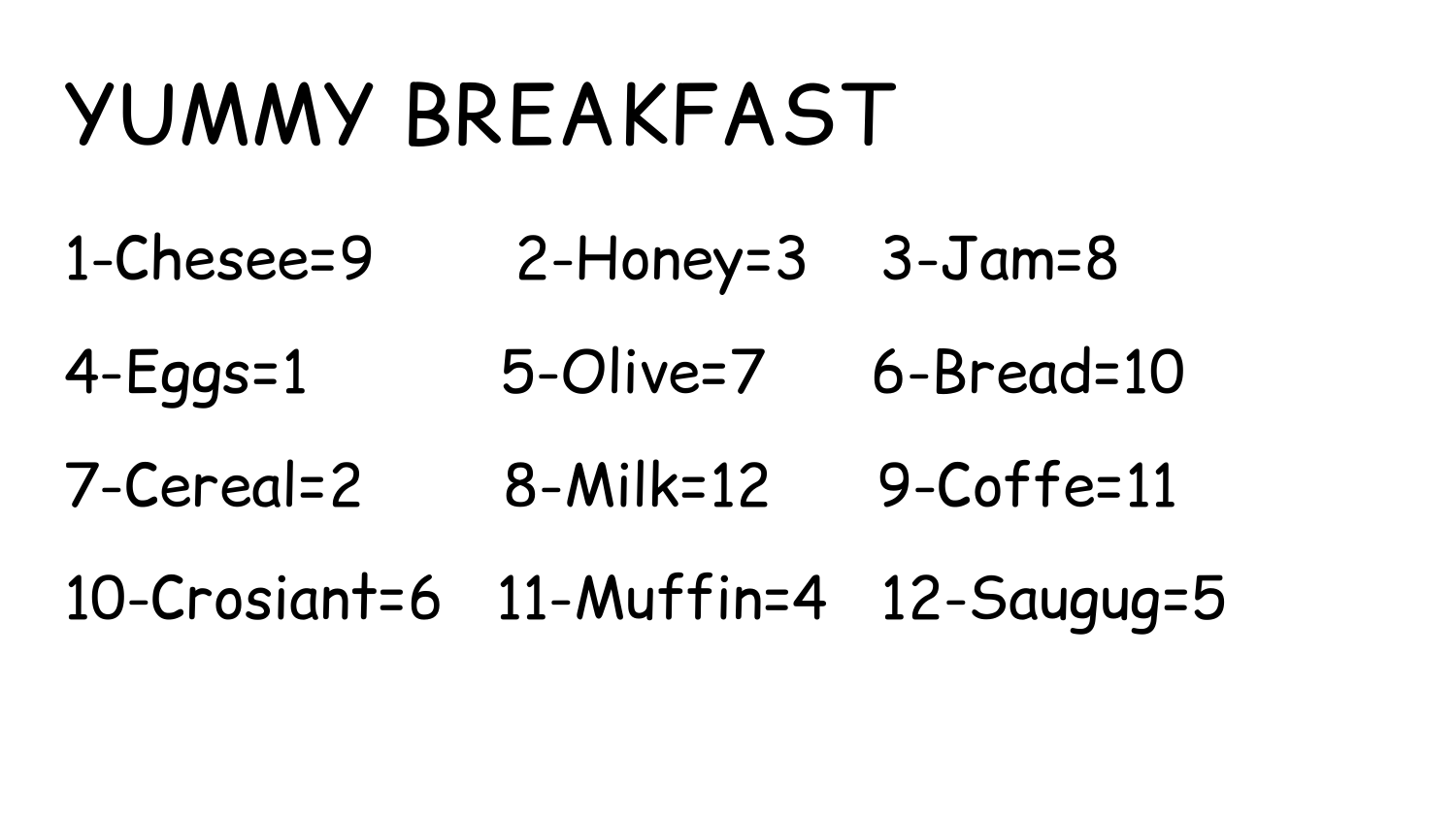

# YUMMY BREAKFAST
1-Chesee=9        2-Honey=3    3-Jam=8
4-Eggs=1           5-Olive=7      6-Bread=10
7-Cereal=2        8-Milk=12      9-Coffe=11
10-Crosiant=6   11-Muffin=4   12-Saugug=5